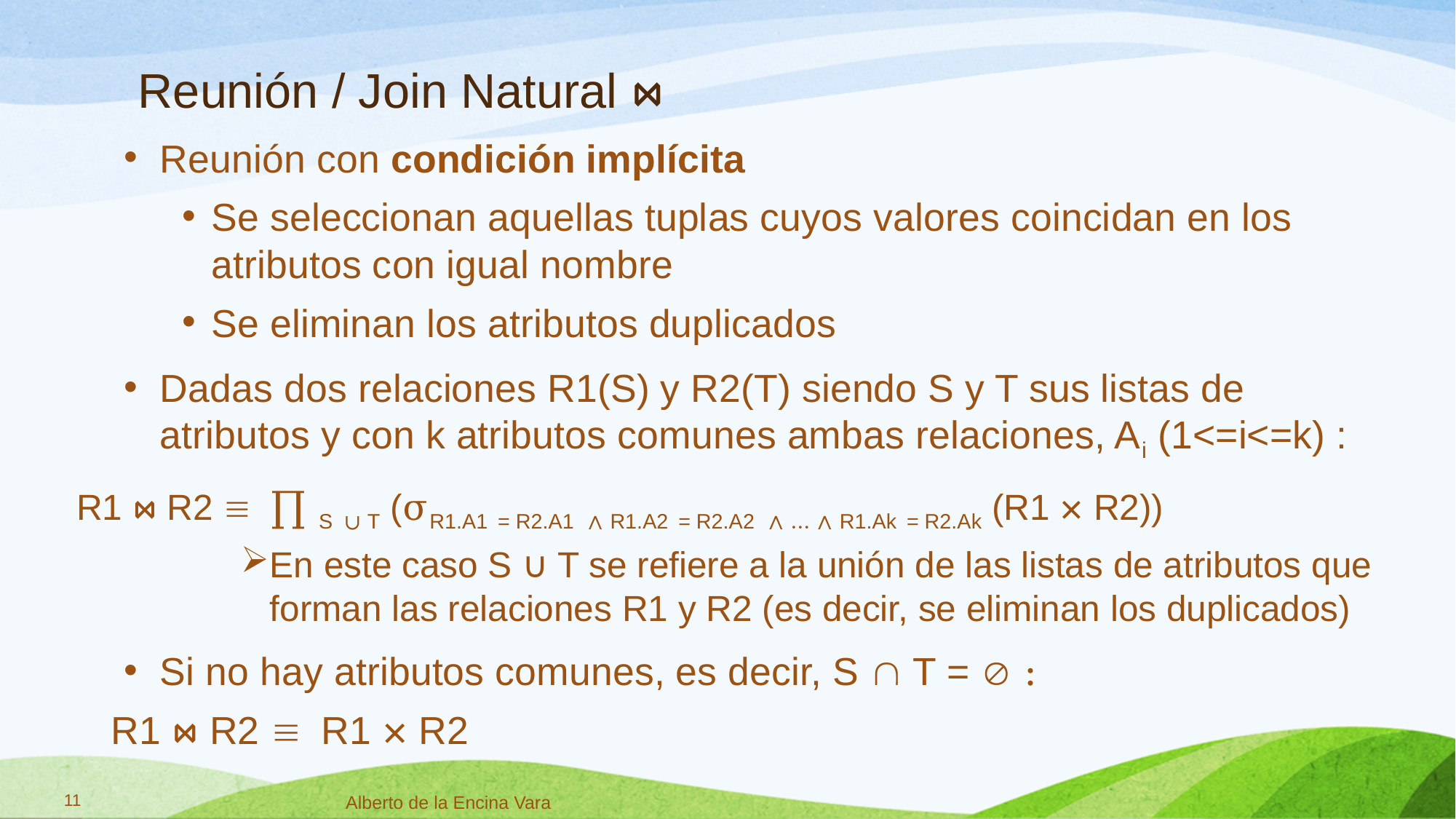

# Reunión / Join Natural ⋈
Reunión con condición implícita
Se seleccionan aquellas tuplas cuyos valores coincidan en los atributos con igual nombre
Se eliminan los atributos duplicados
Dadas dos relaciones R1(S) y R2(T) siendo S y T sus listas de atributos y con k atributos comunes ambas relaciones, Ai (1<=i<=k) :
 R1 ⋈ R2 ≡ ∏ S ∪ T (σR1.A1 = R2.A1  ∧ R1.A2 = R2.A2  ∧ … ∧ R1.Ak = R2.Ak (R1 × R2))
En este caso S ∪ T se refiere a la unión de las listas de atributos que forman las relaciones R1 y R2 (es decir, se eliminan los duplicados)
Si no hay atributos comunes, es decir, S ∩ T = ∅ :
			R1 ⋈ R2 ≡ R1 × R2

11
Alberto de la Encina Vara